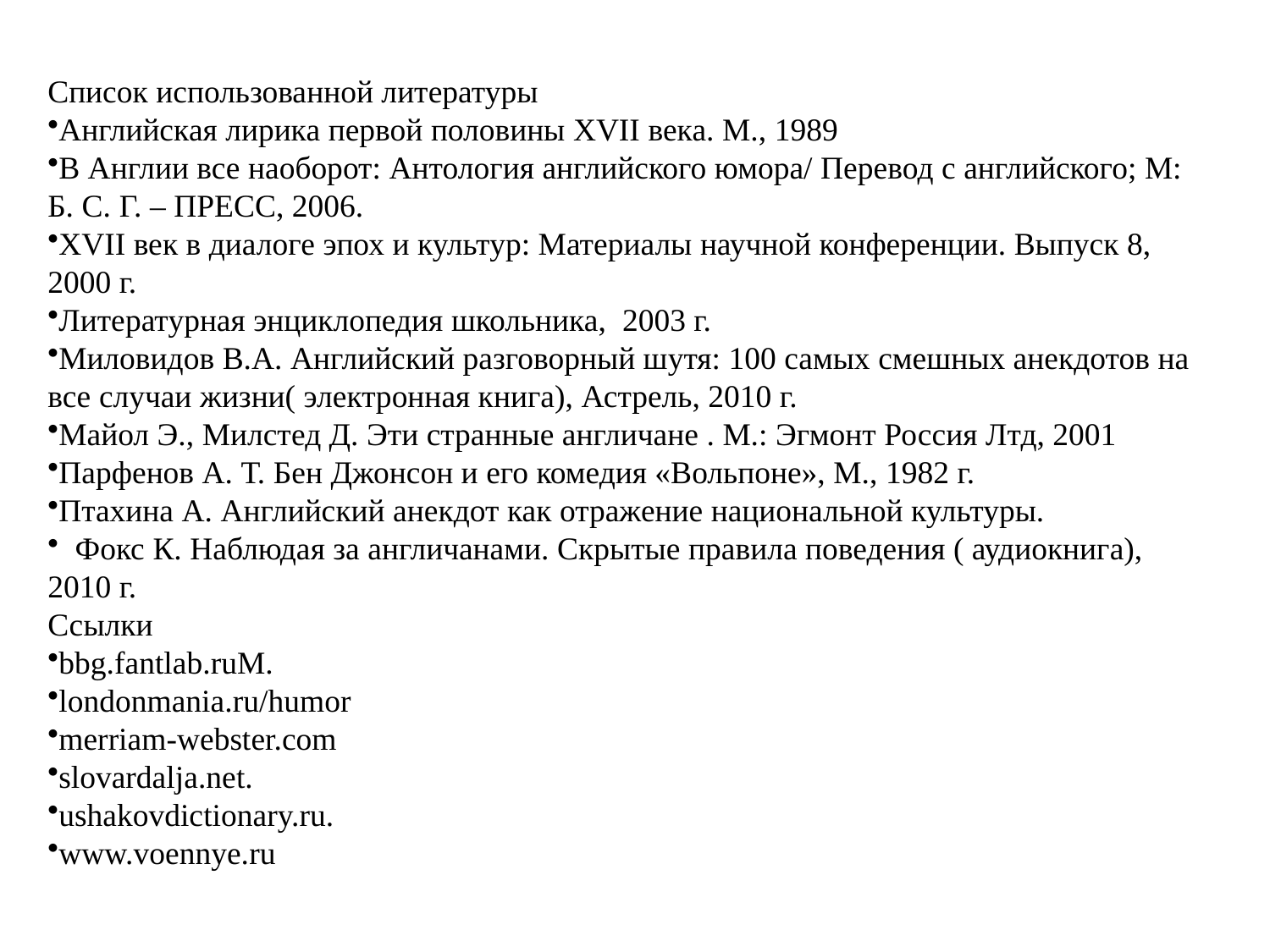

Список использованной литературы
Английская лирика первой половины XVII века. М., 1989
В Англии все наоборот: Антология английского юмора/ Перевод с английского; М: Б. С. Г. – ПРЕСС, 2006.
XVII век в диалоге эпох и культур: Материалы научной конференции. Выпуск 8, 2000 г.
Литературная энциклопедия школьника,  2003 г.
Миловидов В.А. Английский разговорный шутя: 100 самых смешных анекдотов на все случаи жизни( электронная книга), Астрель, 2010 г.
Майол Э., Милстед Д. Эти странные англичане . М.: Эгмонт Россия Лтд, 2001
Парфенов А. Т. Бен Джонсон и его комедия «Вольпоне», М., 1982 г.
Птахина А. Английский анекдот как отражение национальной культуры.
  Фокс К. Наблюдая за англичанами. Скрытые правила поведения ( аудиокнига), 2010 г.
Ссылки
bbg.fantlab.ruМ.
londonmania.ru/humor
merriam-webster.com
slovardalja.net.
ushakovdictionary.ru.
www.voennye.ru